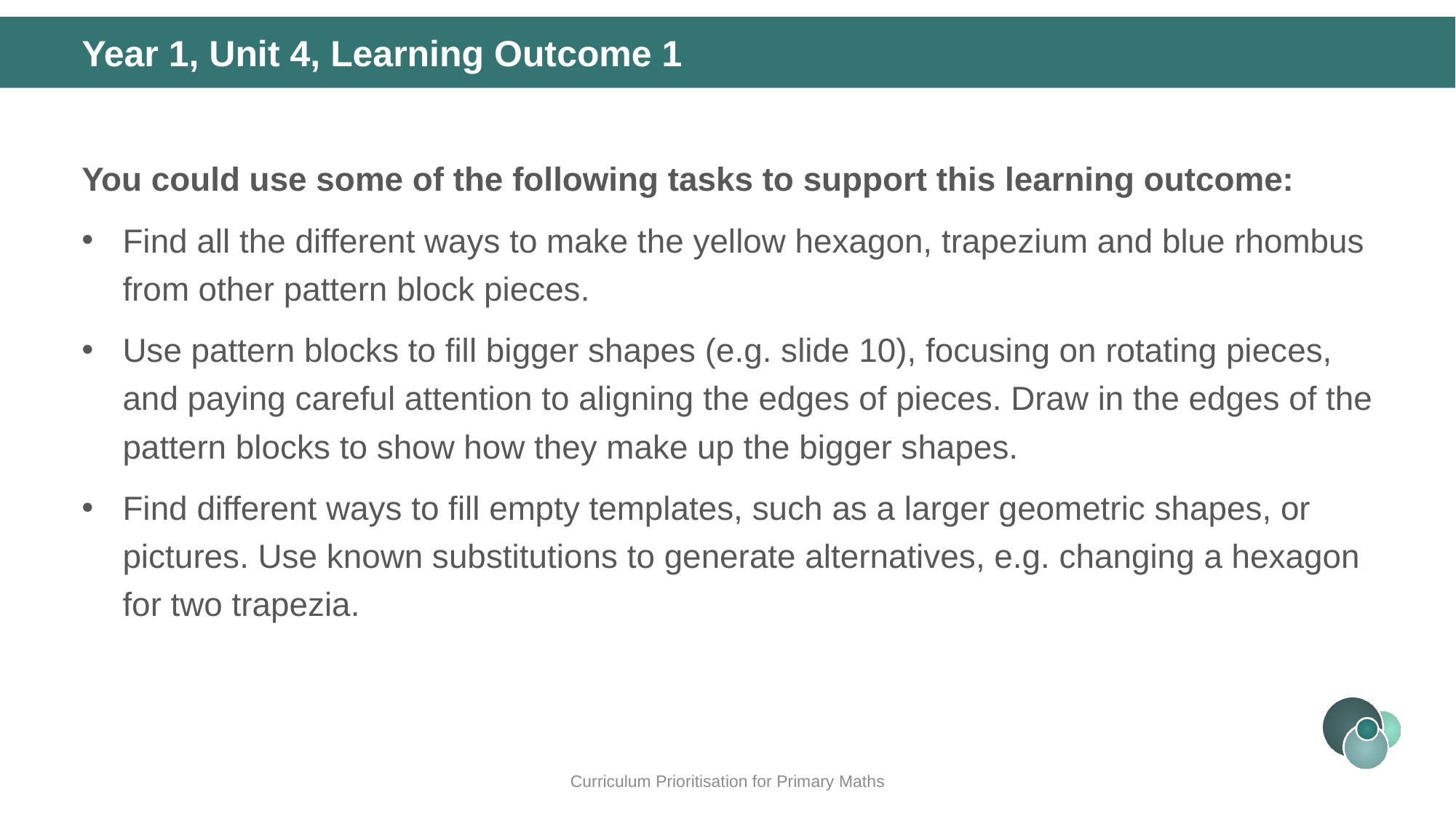

Year 1, Unit 4, Learning Outcome 1
You could use some of the following tasks to support this learning outcome:
Find all the different ways to make the yellow hexagon, trapezium and blue rhombus from other pattern block pieces.
Use pattern blocks to fill bigger shapes (e.g. slide 10), focusing on rotating pieces, and paying careful attention to aligning the edges of pieces. Draw in the edges of the pattern blocks to show how they make up the bigger shapes.
Find different ways to fill empty templates, such as a larger geometric shapes, or pictures. Use known substitutions to generate alternatives, e.g. changing a hexagon for two trapezia.
Curriculum Prioritisation for Primary Maths